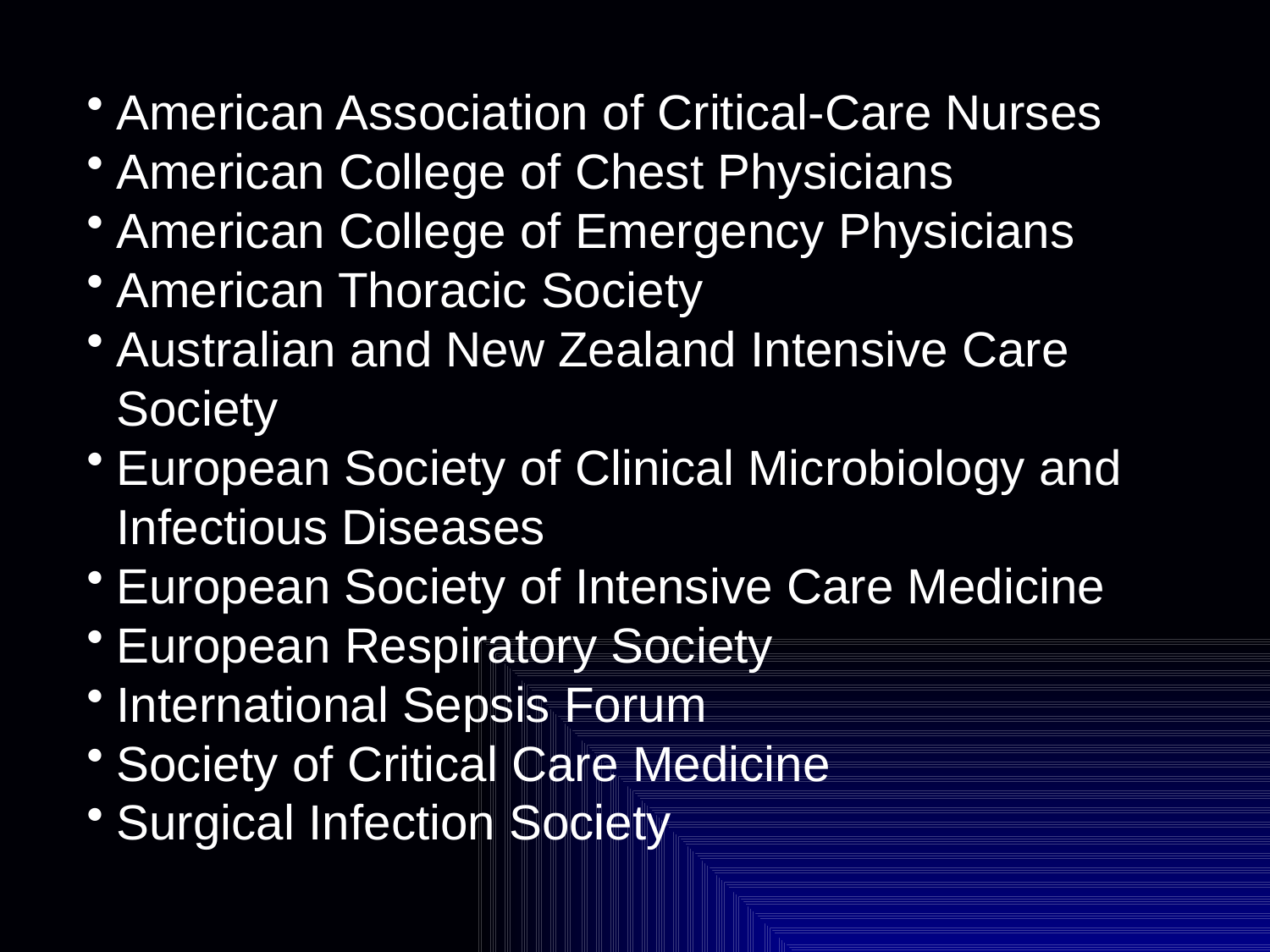

American Association of Critical-Care Nurses
American College of Chest Physicians
American College of Emergency Physicians
American Thoracic Society
Australian and New Zealand Intensive Care Society
European Society of Clinical Microbiology and Infectious Diseases
European Society of Intensive Care Medicine
European Respiratory Society
International Sepsis Forum
Society of Critical Care Medicine
Surgical Infection Society